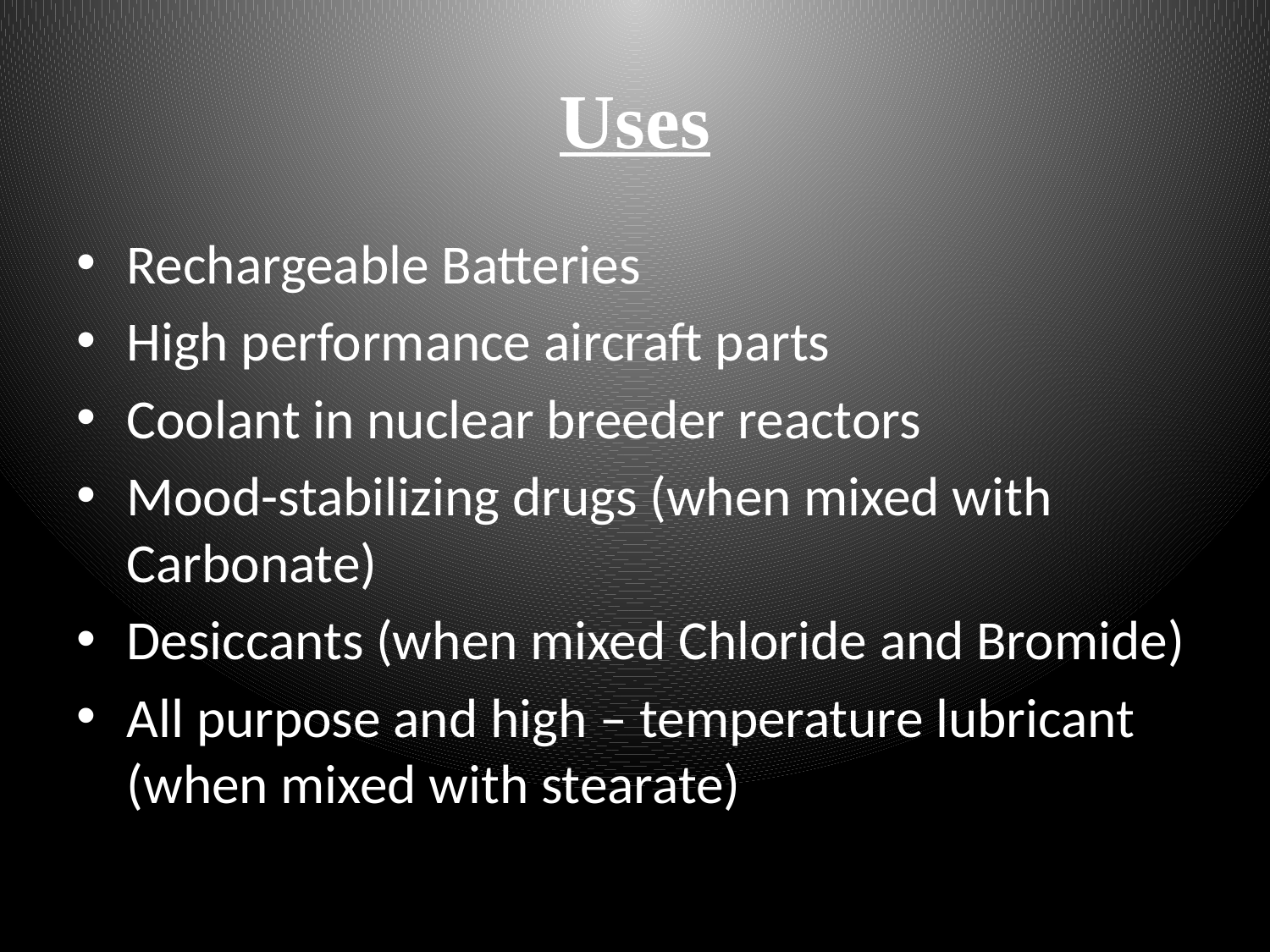

# Uses
Rechargeable Batteries
High performance aircraft parts
Coolant in nuclear breeder reactors
Mood-stabilizing drugs (when mixed with Carbonate)
Desiccants (when mixed Chloride and Bromide)
All purpose and high – temperature lubricant (when mixed with stearate)